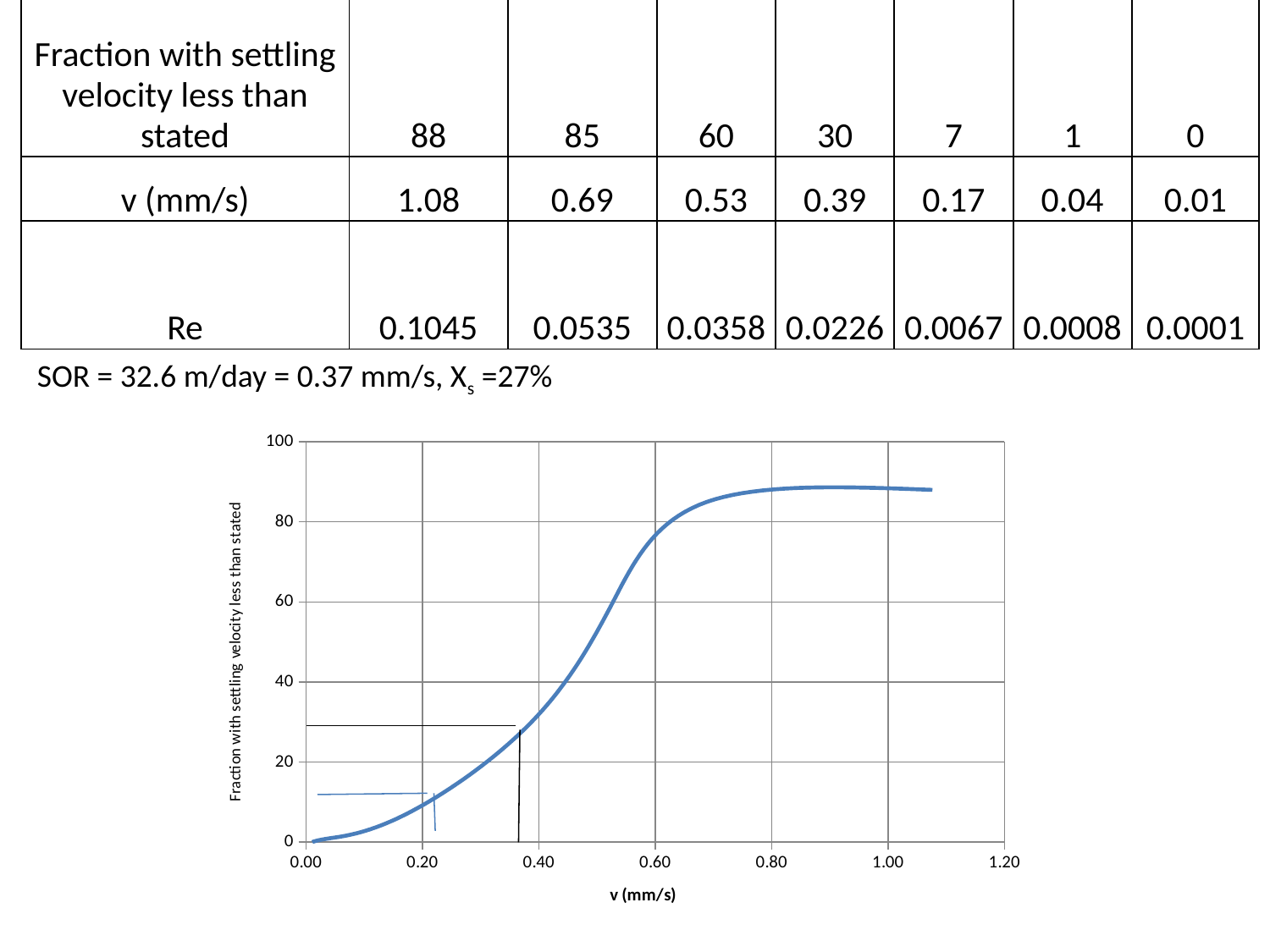

| Fraction with settling velocity less than stated | 88 | 85 | 60 | 30 | 7 | 1 | 0 |
| --- | --- | --- | --- | --- | --- | --- | --- |
| v (mm/s) | 1.08 | 0.69 | 0.53 | 0.39 | 0.17 | 0.04 | 0.01 |
| Re | 0.1045 | 0.0535 | 0.0358 | 0.0226 | 0.0067 | 0.0008 | 0.0001 |
SOR = 32.6 m/day = 0.37 mm/s, Xs =27%

### Chart

| Category |  |
|---|---|